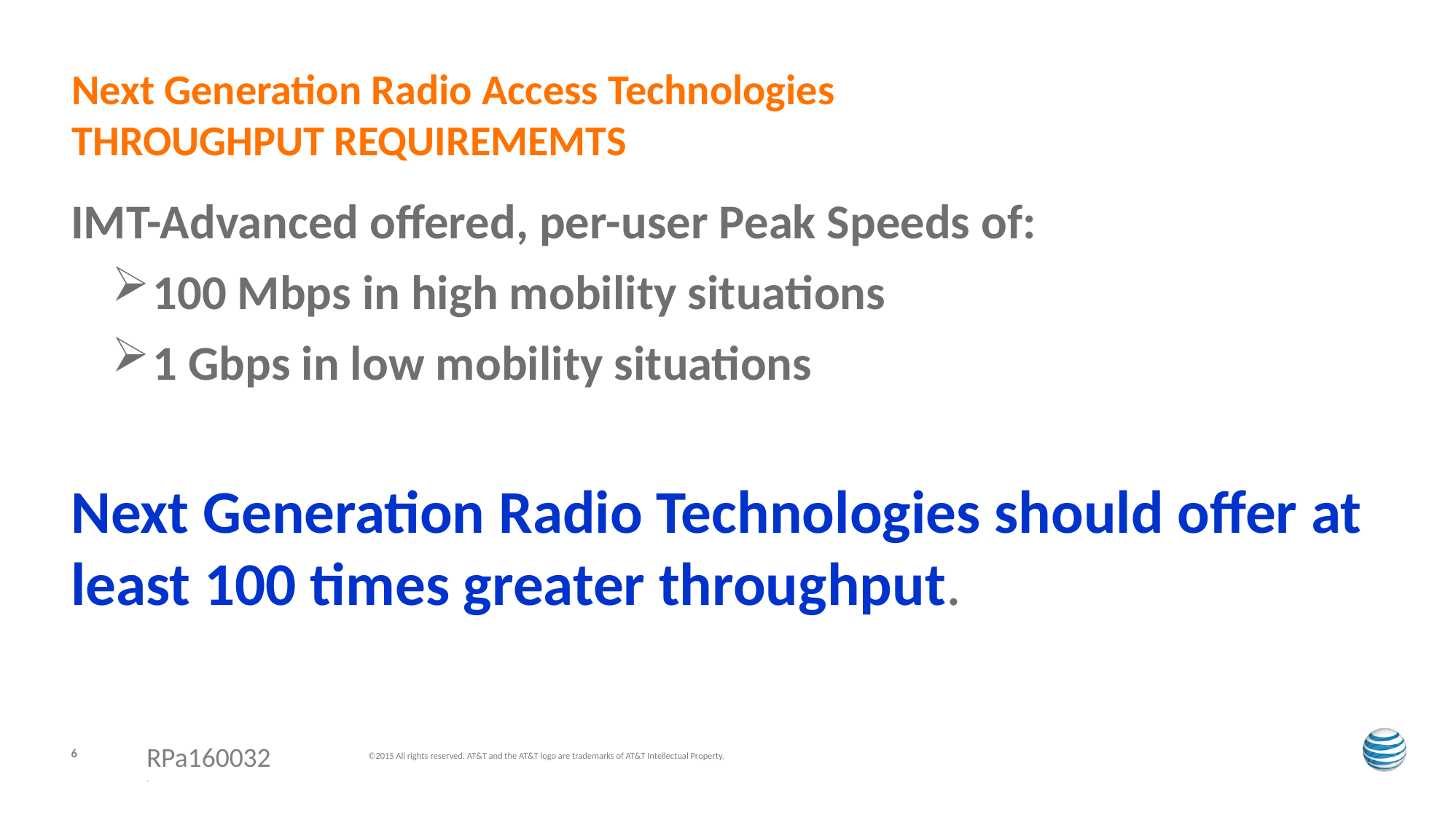

# Next Generation Radio Access Technologies THROUGHPUT REQUIREMEMTS

IMT-Advanced offered, per-user Peak Speeds of:
100 Mbps in high mobility situations
1 Gbps in low mobility situations

Next Generation Radio Technologies should offer at least 100 times greater throughput.

6
RPa160032
.
©2015 All rights reserved. AT&T and the AT&T logo are trademarks of AT&T Intellectual Property.